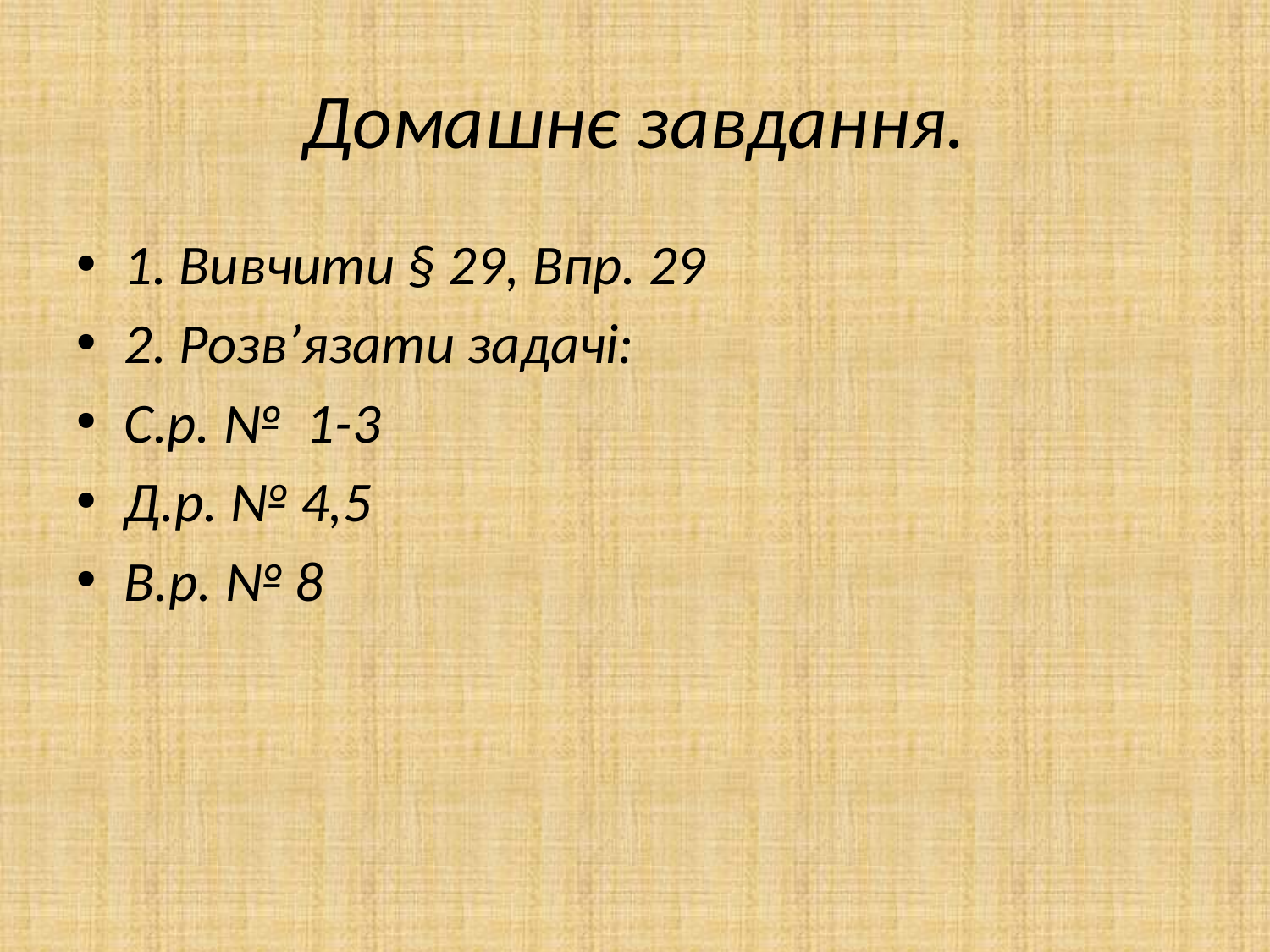

# Домашнє завдання.
1. Вивчити § 29, Впр. 29
2. Розв’язати задачі:
С.р. №  1-3
Д.р. № 4,5
В.р. № 8